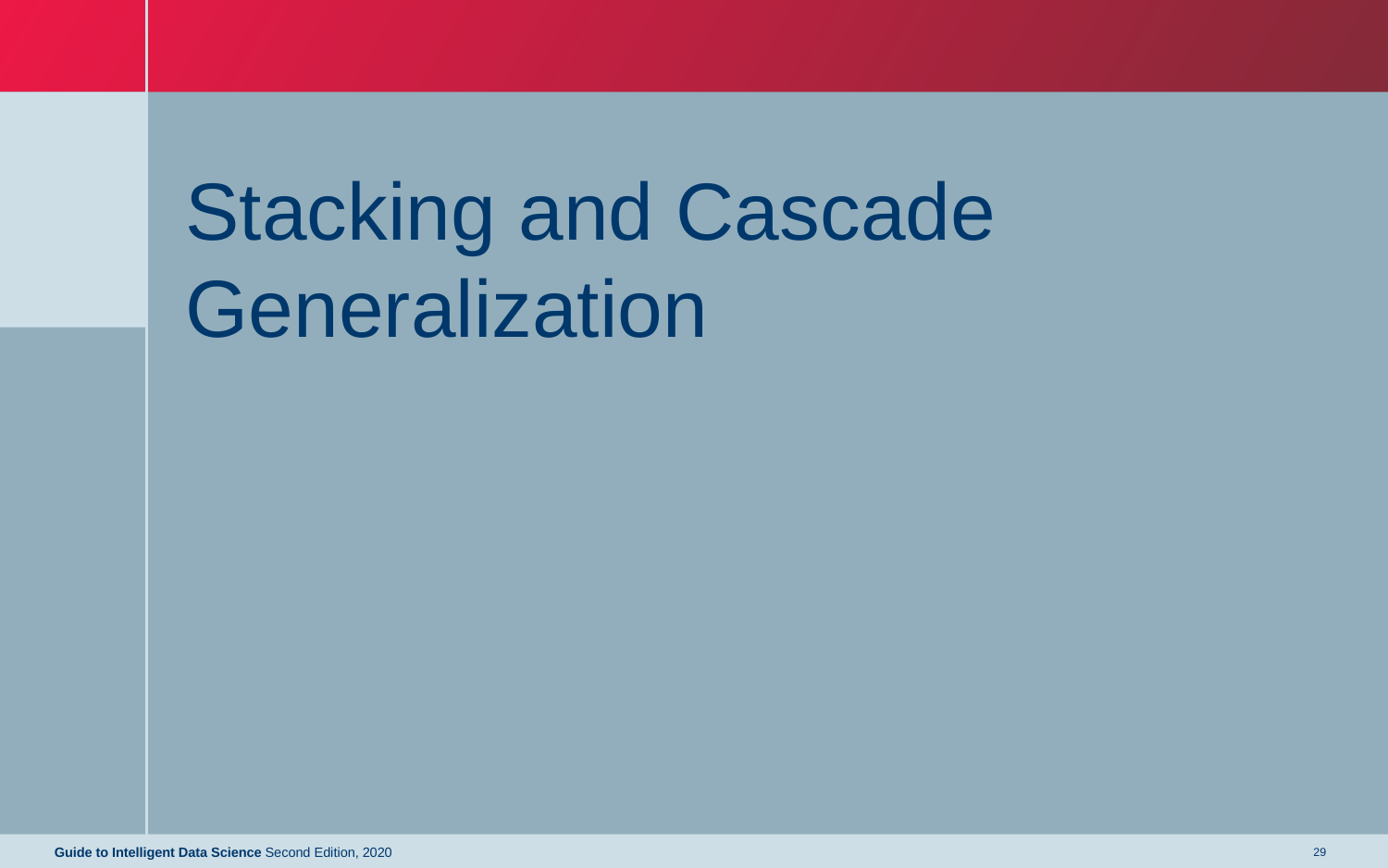

# Stacking and Cascade Generalization
Guide to Intelligent Data Science Second Edition, 2020
29